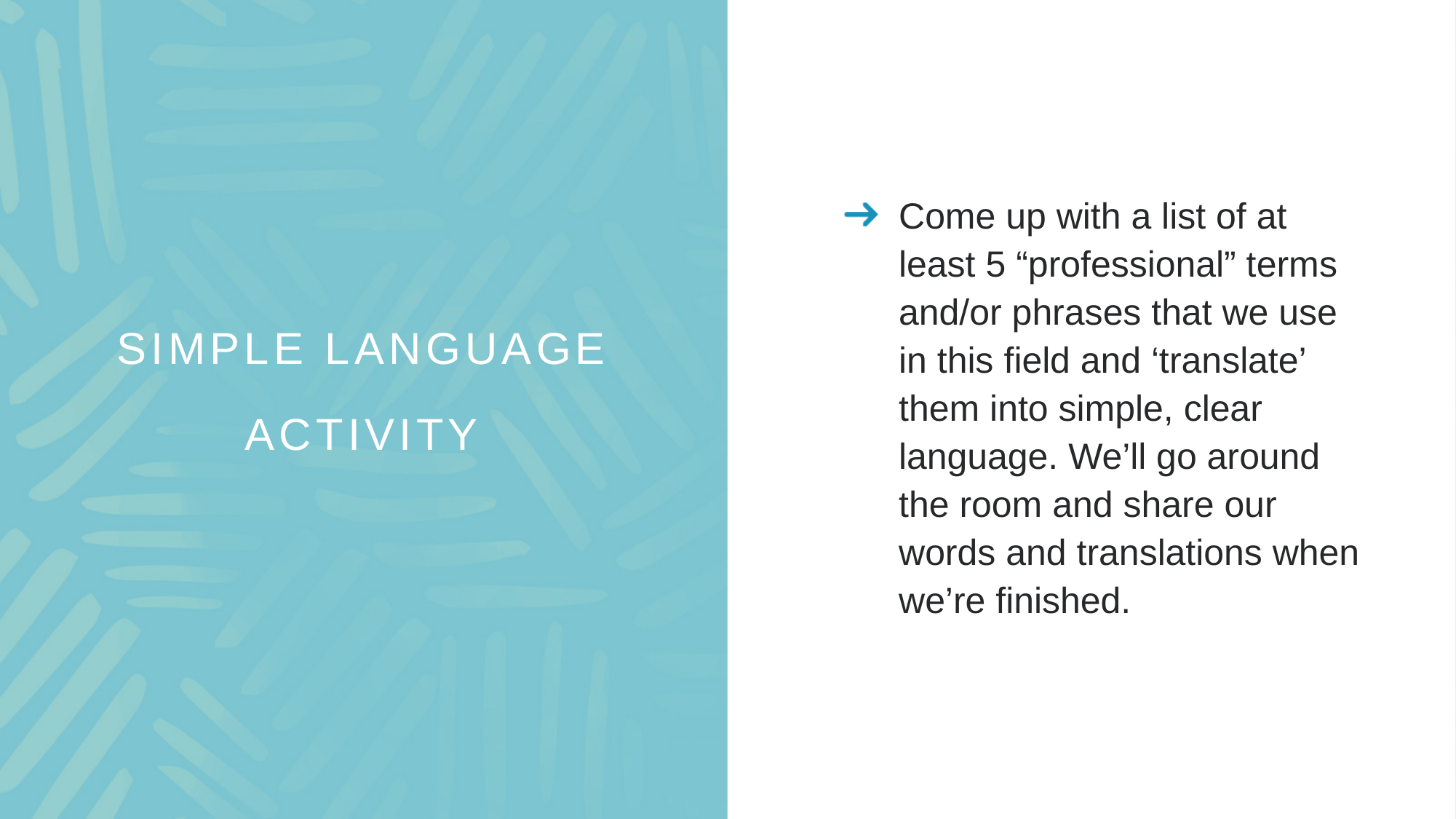

Come up with a list of at least 5 “professional” terms and/or phrases that we use in this field and ‘translate’ them into simple, clear language. We’ll go around the room and share our words and translations when we’re finished.
# Simple Language ACTIVITY